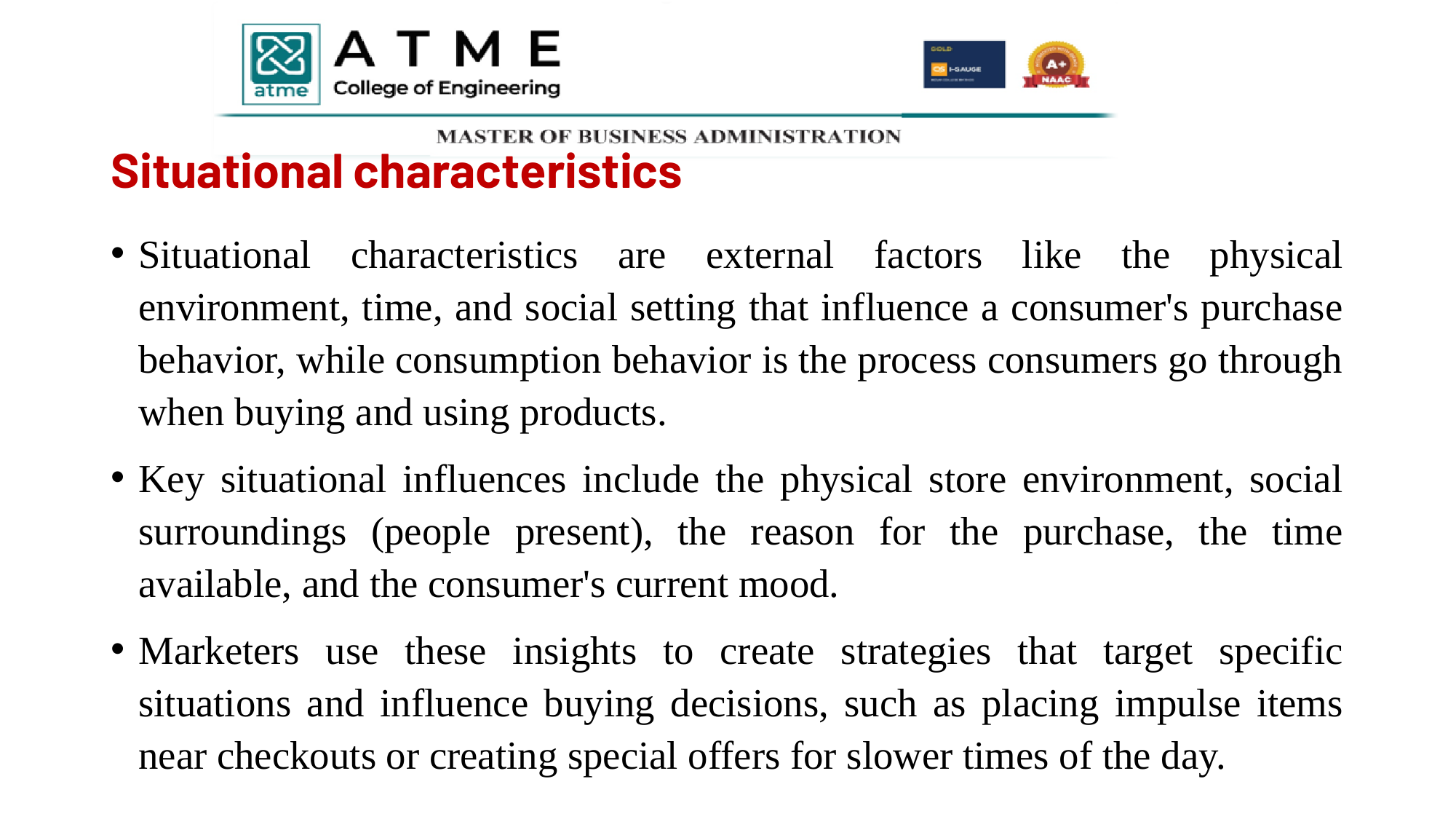

# Situational characteristics
Situational characteristics are external factors like the physical environment, time, and social setting that influence a consumer's purchase behavior, while consumption behavior is the process consumers go through when buying and using products.
Key situational influences include the physical store environment, social surroundings (people present), the reason for the purchase, the time available, and the consumer's current mood.
Marketers use these insights to create strategies that target specific situations and influence buying decisions, such as placing impulse items near checkouts or creating special offers for slower times of the day.